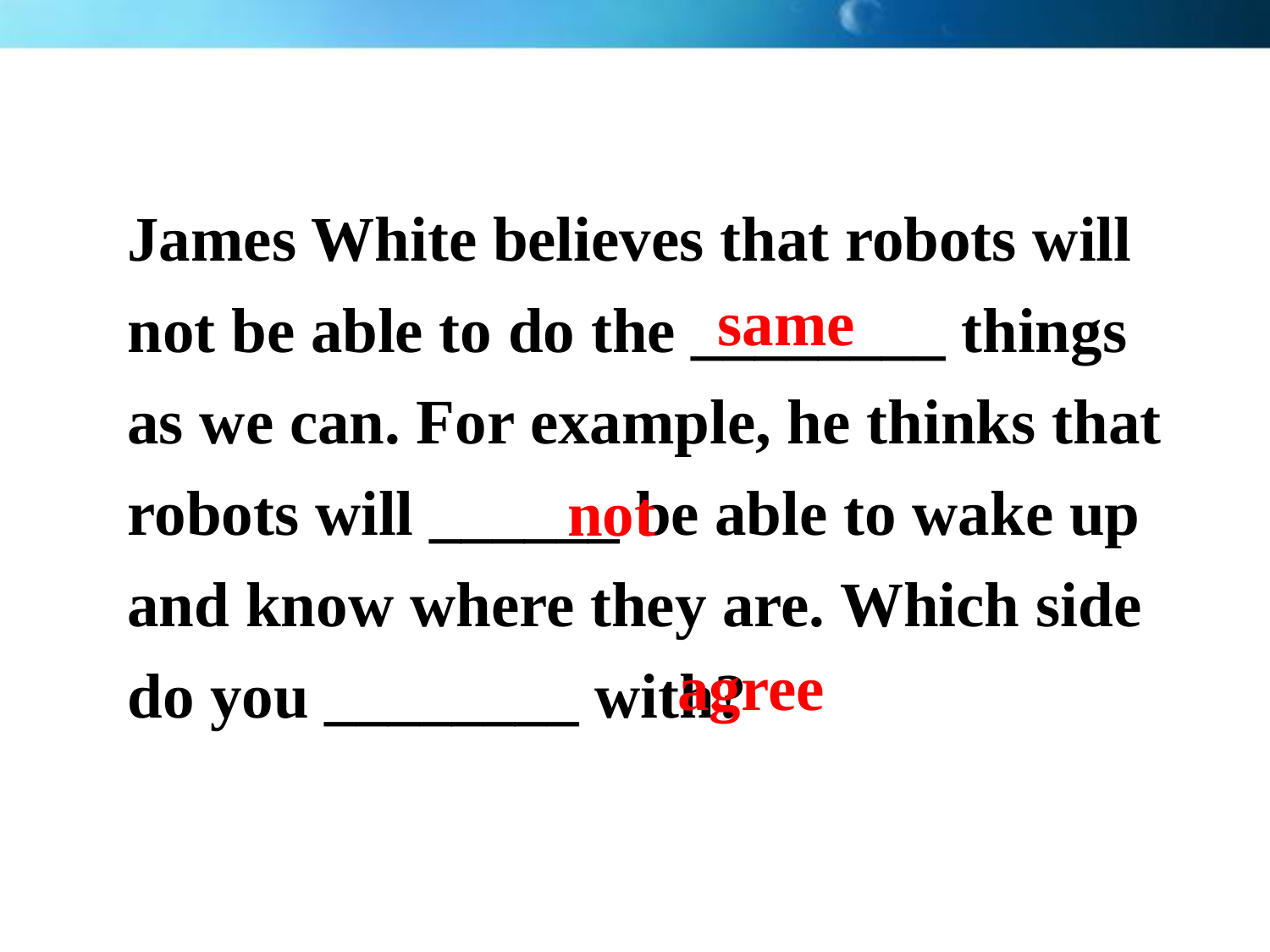

James White believes that robots will not be able to do the ________ things as we can. For example, he thinks that robots will ______ be able to wake up and know where they are. Which side do you ________ with?
same
not
agree